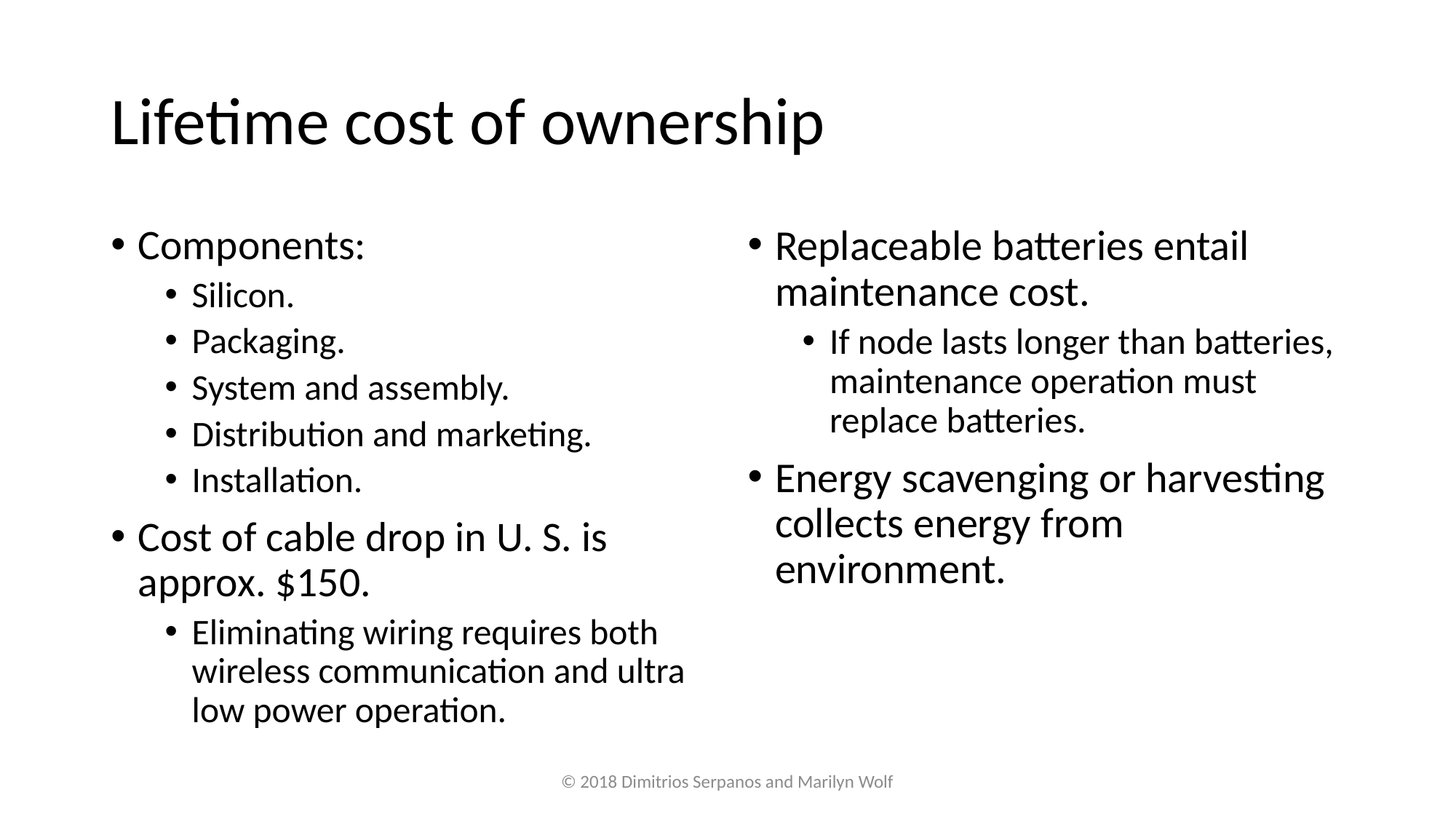

# Lifetime cost of ownership
Components:
Silicon.
Packaging.
System and assembly.
Distribution and marketing.
Installation.
Cost of cable drop in U. S. is approx. $150.
Eliminating wiring requires both wireless communication and ultra low power operation.
Replaceable batteries entail maintenance cost.
If node lasts longer than batteries, maintenance operation must replace batteries.
Energy scavenging or harvesting collects energy from environment.
© 2018 Dimitrios Serpanos and Marilyn Wolf